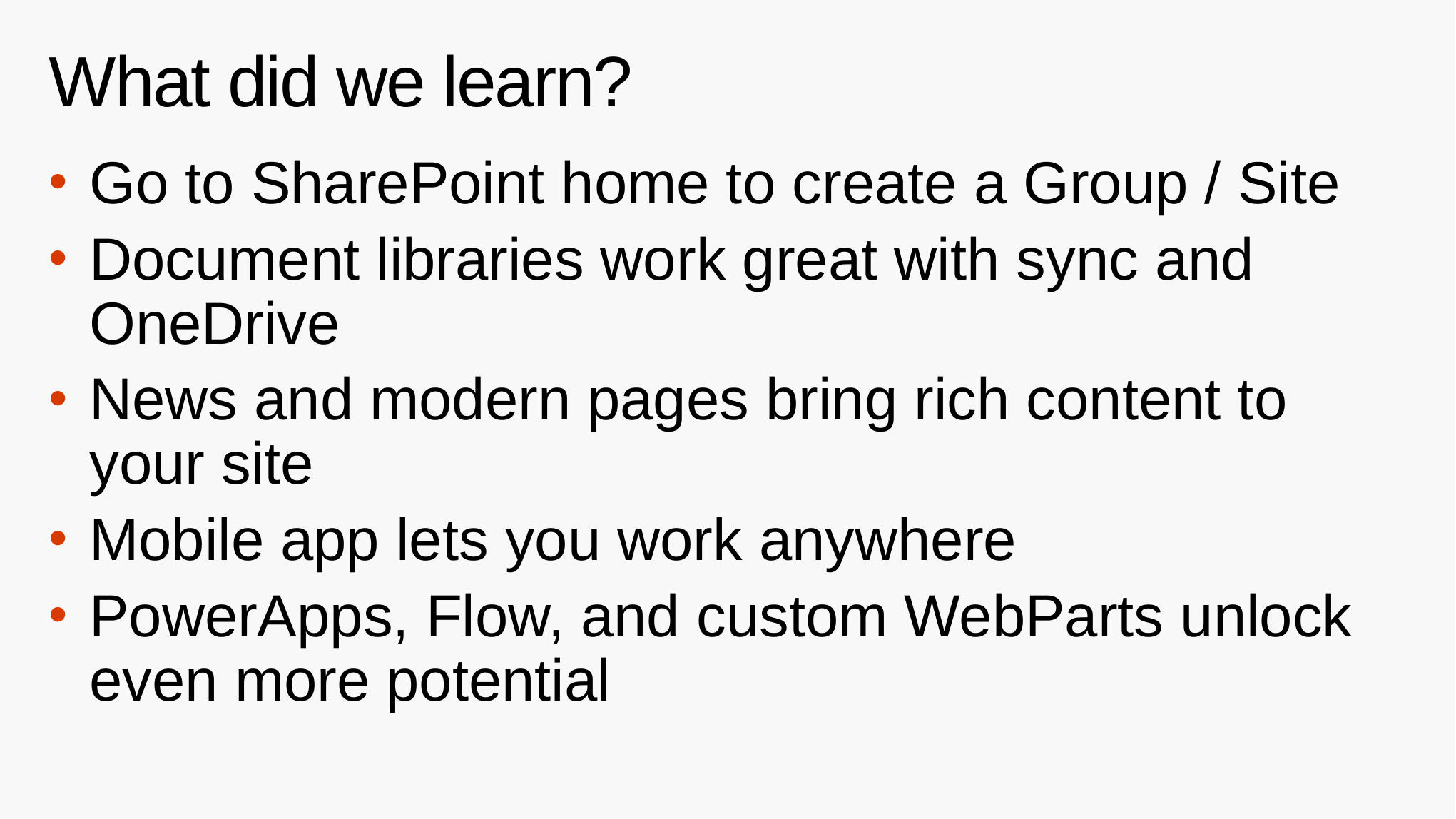

# What did we learn?
Go to SharePoint home to create a Group / Site
Document libraries work great with sync and OneDrive
News and modern pages bring rich content to your site
Mobile app lets you work anywhere
PowerApps, Flow, and custom WebParts unlock even more potential